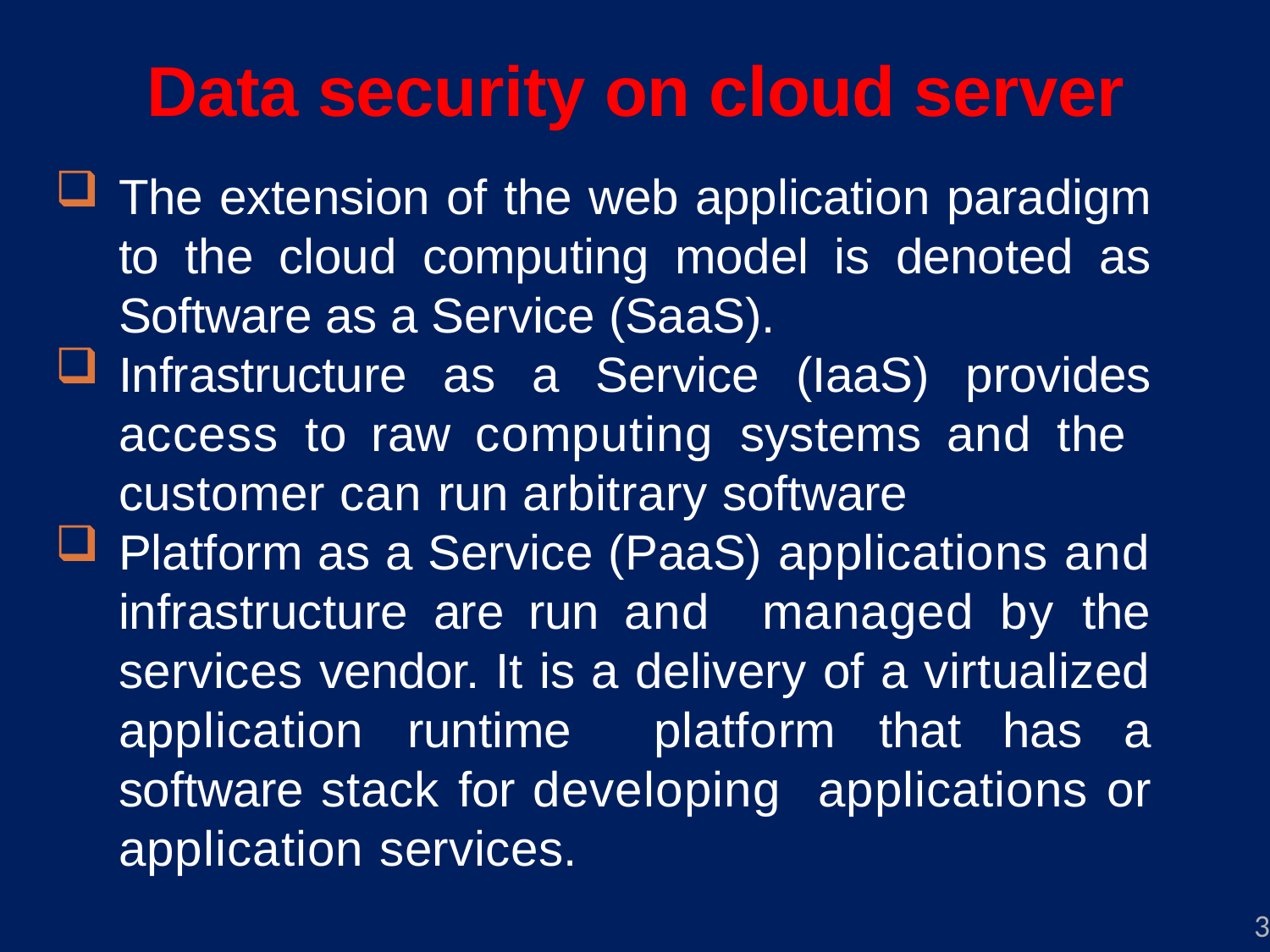

# Data security on cloud server
The extension of the web application paradigm to the cloud computing model is denoted as Software as a Service (SaaS).
Infrastructure as a Service (IaaS) provides access to raw computing systems and the  customer can run arbitrary software
Platform as a Service (PaaS) applications and infrastructure are run and  managed by the services vendor. It is a delivery of a virtualized application runtime  platform that has a software stack for developing  applications or application services.
3